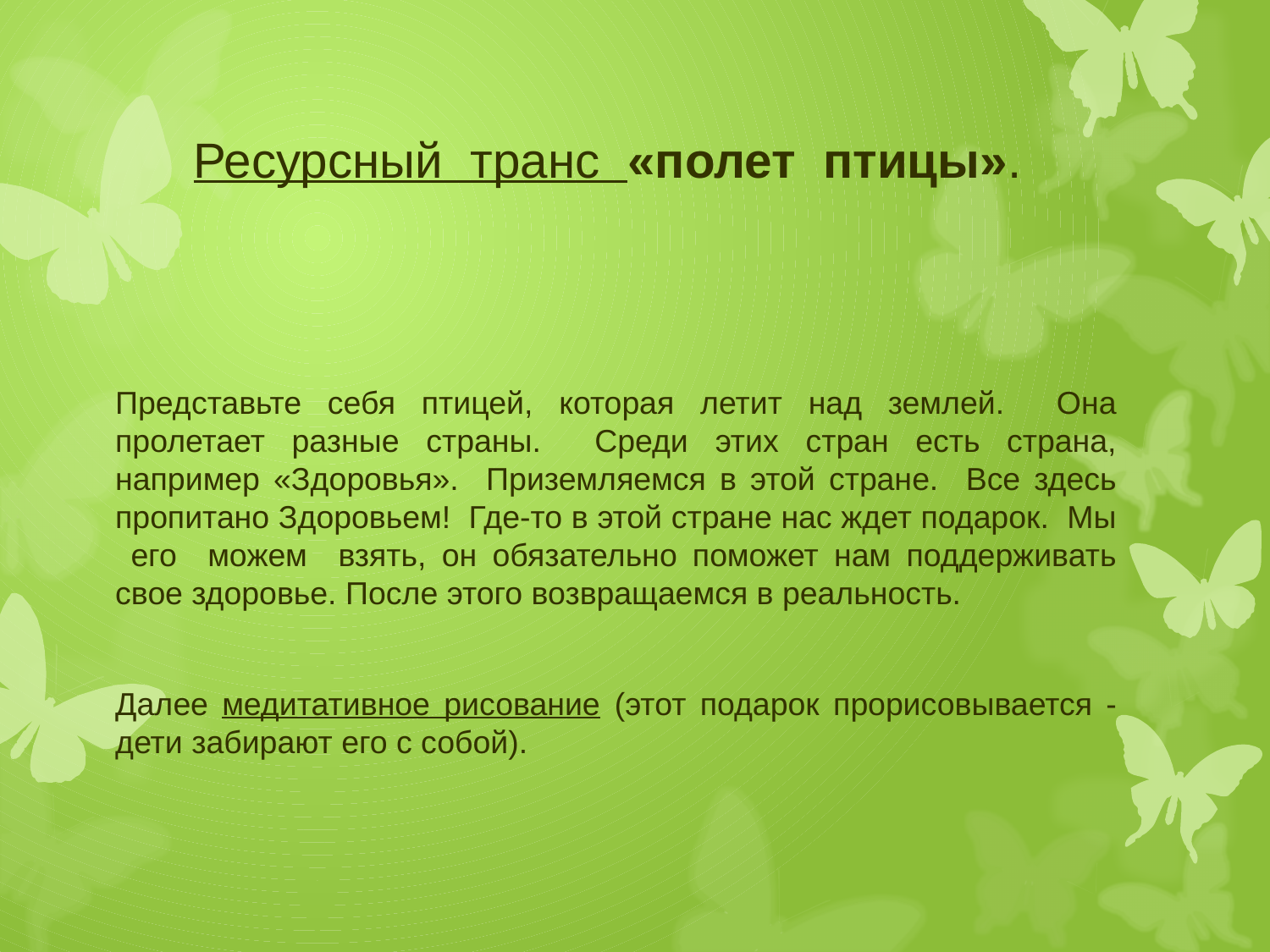

# Ресурсный  транс  «полет  птицы».

	Представьте себя птицей, которая летит над землей.  Она пролетает разные страны.  Среди этих стран есть страна, например «Здоровья».  Приземляемся в этой стране.  Все здесь пропитано Здоровьем!  Где-то в этой стране нас ждет подарок.  Мы  его  можем  взять, он обязательно поможет нам поддерживать свое здоровье. После этого возвращаемся в реальность.

	Далее медитативное рисование (этот подарок прорисовывается - дети забирают его с собой).